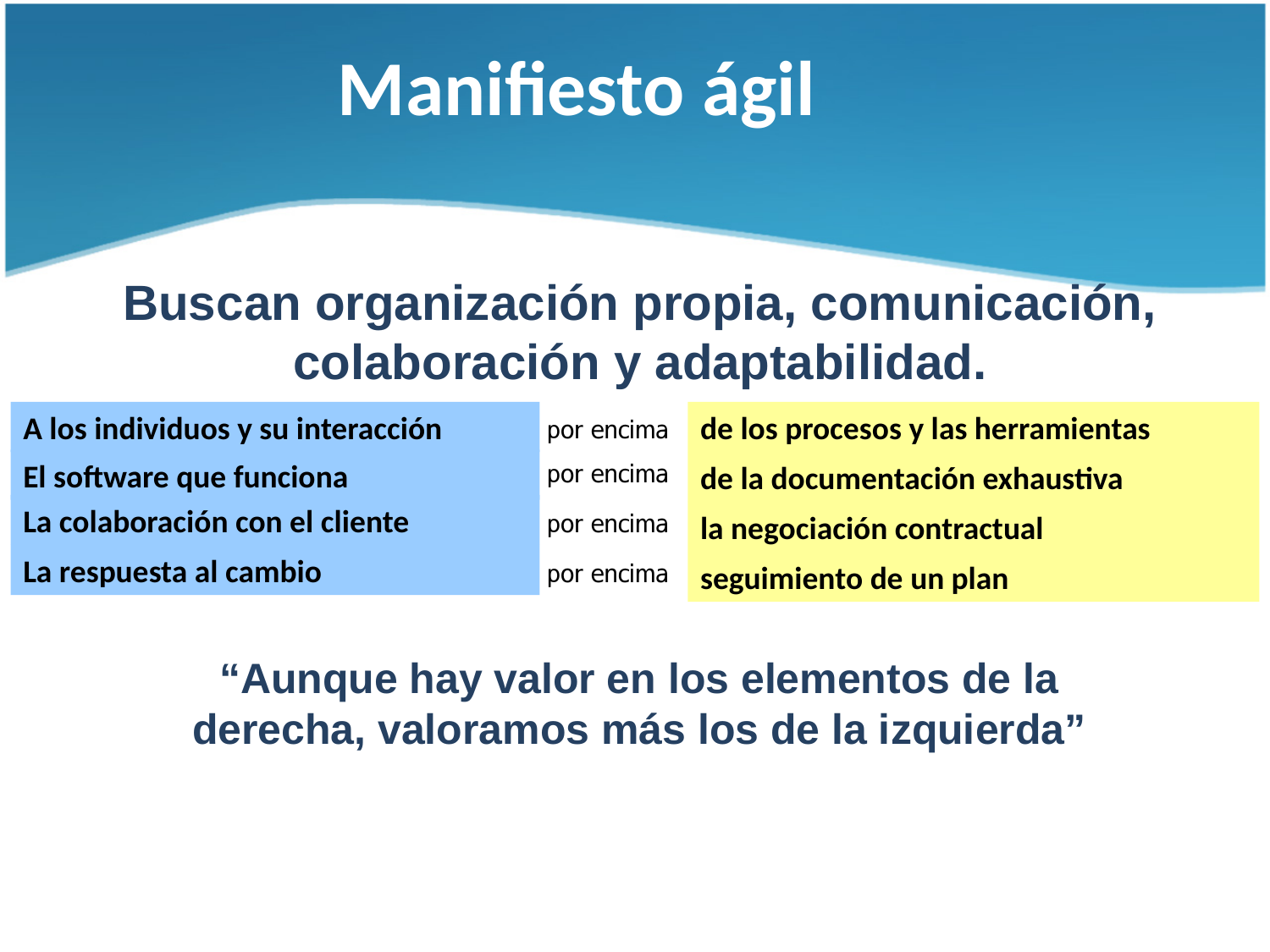

Manifiesto ágil
Buscan organización propia, comunicación, colaboración y adaptabilidad.

A los individuos y su interacción
de los procesos y las herramientas
por encima
El software que funciona
por encima
de la documentación exhaustiva
La colaboración con el cliente
por encima
la negociación contractual
La respuesta al cambio
por encima
seguimiento de un plan
“Aunque hay valor en los elementos de la derecha, valoramos más los de la izquierda”